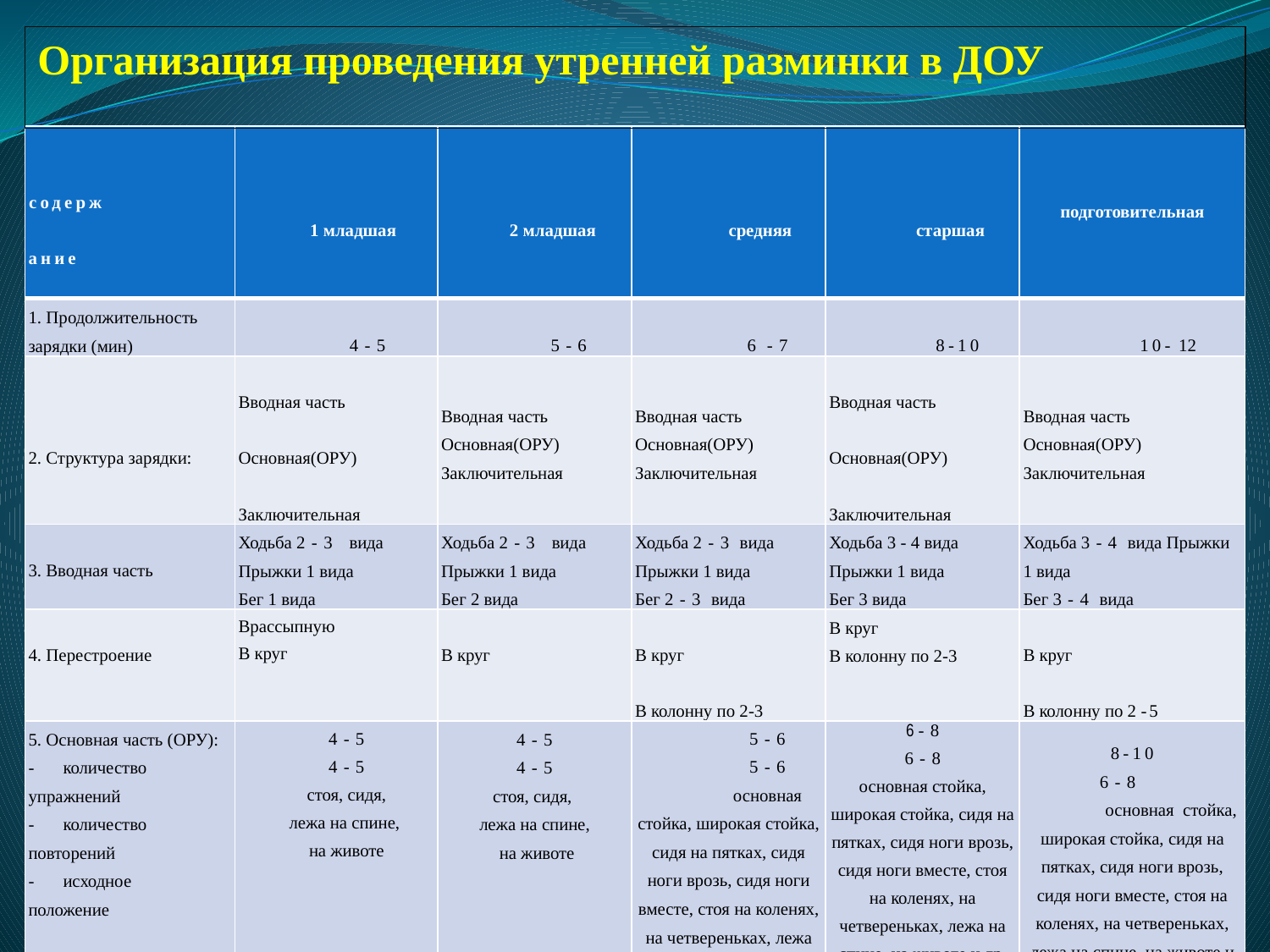

Организация проведения утренней разминки в ДОУ

| содержание | 1 младшая | 2 младшая | средняя | старшая | подготовительная |
| --- | --- | --- | --- | --- | --- |
| 1. Продолжительность зарядки (мин) | 4-5 | 5-6 | 6 -7 | 8-10 | 10- 12 |
| 2. Структура зарядки: | Вводная часть Основная(ОРУ) Заключительная | Вводная часть Основная(ОРУ) Заключительная | Вводная часть Основная(ОРУ) Заключительная | Вводная часть Основная(ОРУ) Заключительная | Вводная часть Основная(ОРУ) Заключительная |
| 3. Вводная часть | Ходьба 2-3 вида Прыжки 1 вида Бег 1 вида | Ходьба 2-3 вида Прыжки 1 вида Бег 2 вида | Ходьба 2-3 вида Прыжки 1 вида Бег 2-3 вида | Ходьба 3 - 4 вида Прыжки 1 вида Бег 3 вида | Ходьба 3-4 вида Прыжки 1 вида Бег 3-4 вида |
| 4. Перестроение | Врассыпную В круг | В круг | В круг В колонну по 2-3 | В круг В колонну по 2-3 | В круг В колонну по 2 - 5 |
| 5. Основная часть (ОРУ): - количество упражнений - количество повторений - исходное положение | 4-5 4-5 стоя, сидя, лежа на спине, на животе | 4-5 4-5 стоя, сидя, лежа на спине, на животе | 5-6 5-6 основная стойка, широкая стойка, сидя на пятках, сидя ноги врозь, сидя ноги вместе, стоя на коленях, на четвереньках, лежа на спине, на животе и др. | 6 -8 6-8 основная стойка, широкая стойка, сидя на пятках, сидя ноги врозь, сидя ноги вместе, стоя на коленях, на четвереньках, лежа на спине, на животе и др. | 8-10 6-8 основная стойка, широкая стойка, сидя на пятках, сидя ноги врозь, сидя ноги вместе, стоя на коленях, на четвереньках, лежа на спине, на животе и др. |